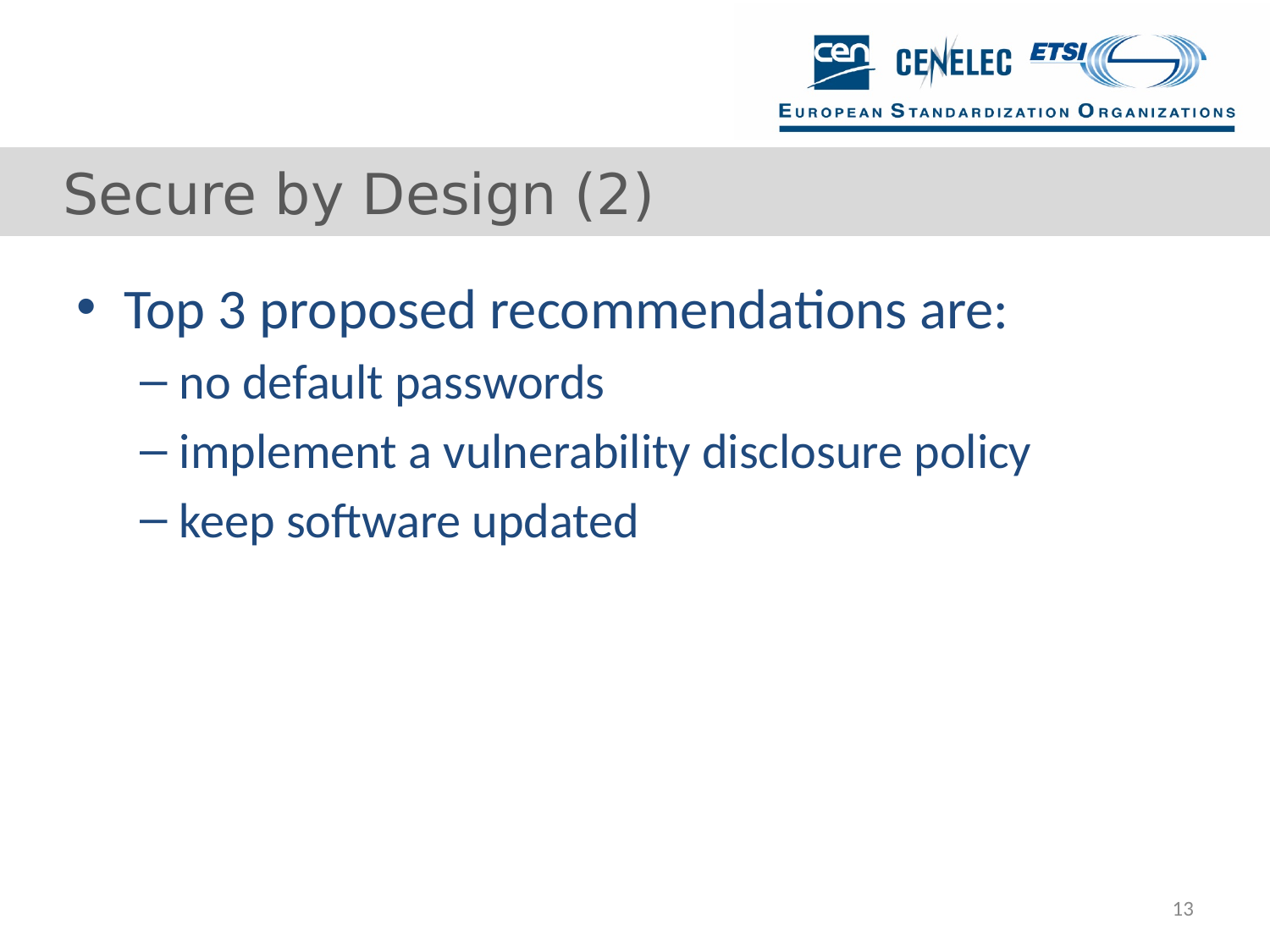

# Secure by Design (2)
Top 3 proposed recommendations are:
no default passwords
implement a vulnerability disclosure policy
keep software updated

13